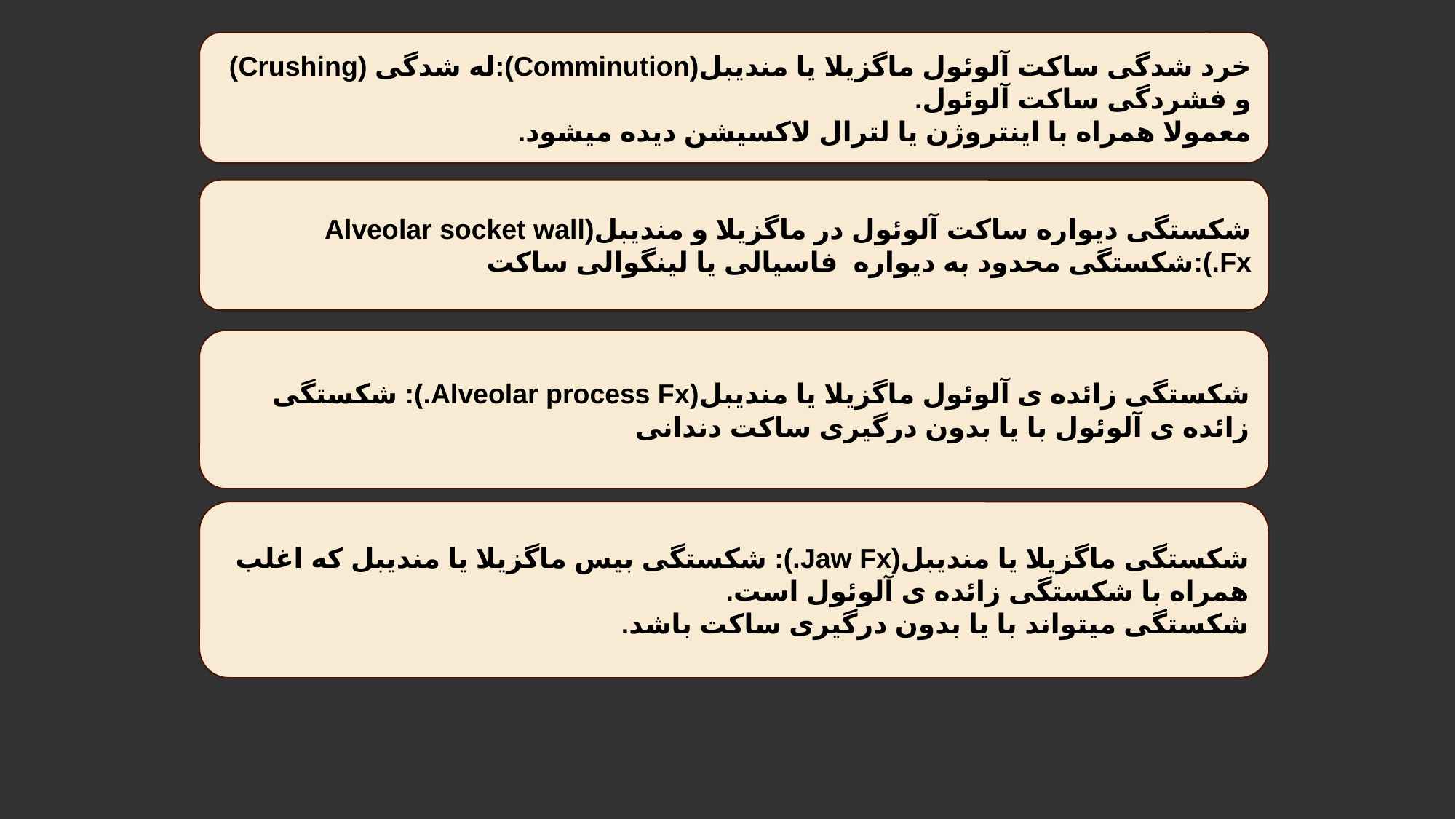

خرد شدگی ساکت آلوئول ماگزیلا یا مندیبل(Comminution):له شدگی (Crushing) و فشردگی ساکت آلوئول.
معمولا همراه با اینتروژن یا لترال لاکسیشن دیده میشود.
شکستگی دیواره ساکت آلوئول در ماگزیلا و مندیبل(Alveolar socket wall Fx.):شکستگی محدود به دیواره  فاسیالی یا لینگوالی ساکت
شکستگی زائده ی آلوئول ماگزیلا یا مندیبل(Alveolar process Fx.): شکستگی زائده ی آلوئول با یا بدون درگیری ساکت دندانی
شکستگی ماگزیلا یا مندیبل(Jaw Fx.): شکستگی بیس ماگزیلا یا مندیبل که اغلب همراه با شکستگی زائده ی آلوئول است.
شکستگی میتواند با یا بدون درگیری ساکت باشد.